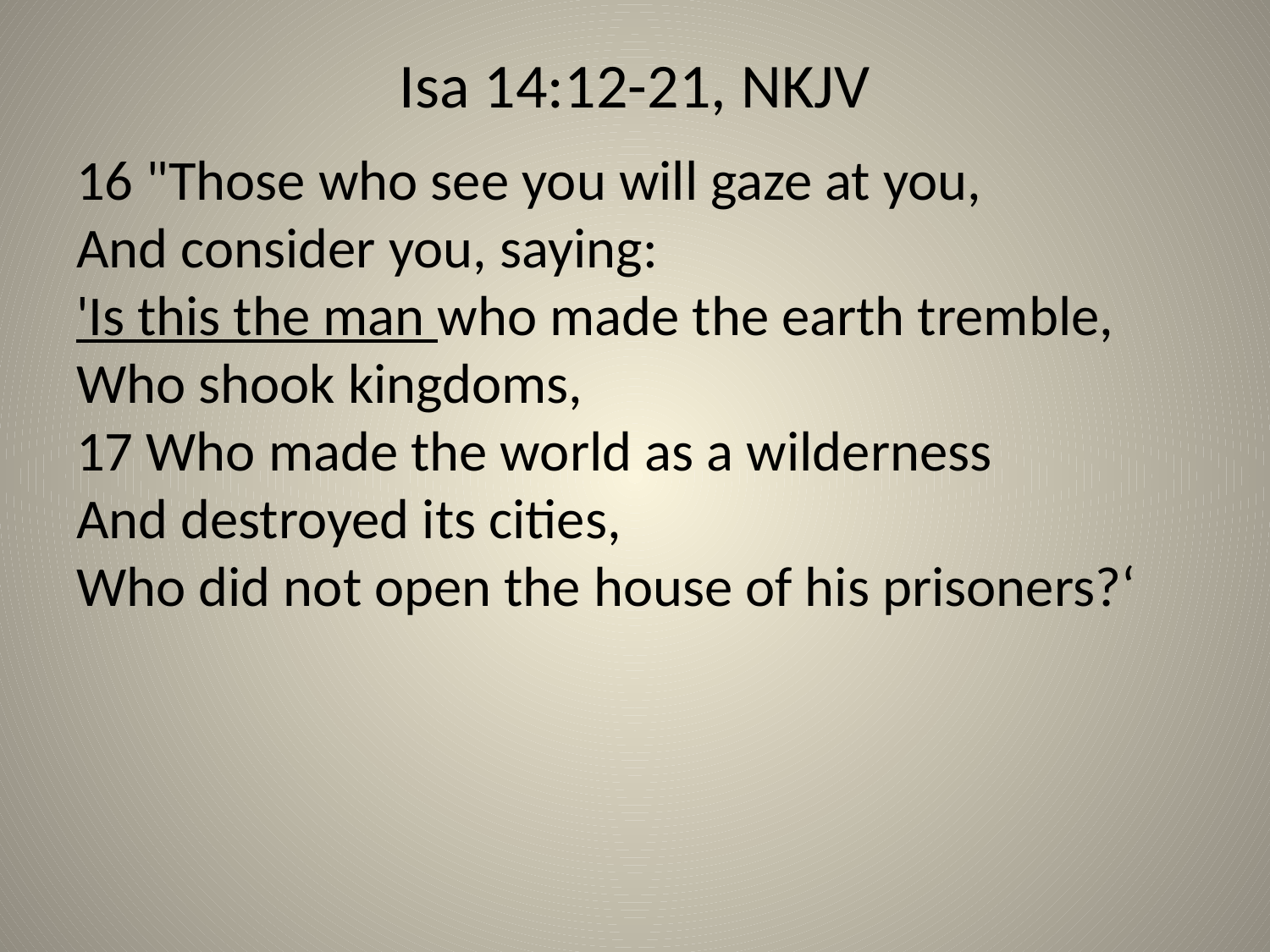

# Isa 14:12-21, NKJV
16 "Those who see you will gaze at you,
And consider you, saying:
'Is this the man who made the earth tremble,
Who shook kingdoms,
17 Who made the world as a wilderness
And destroyed its cities,
Who did not open the house of his prisoners?‘